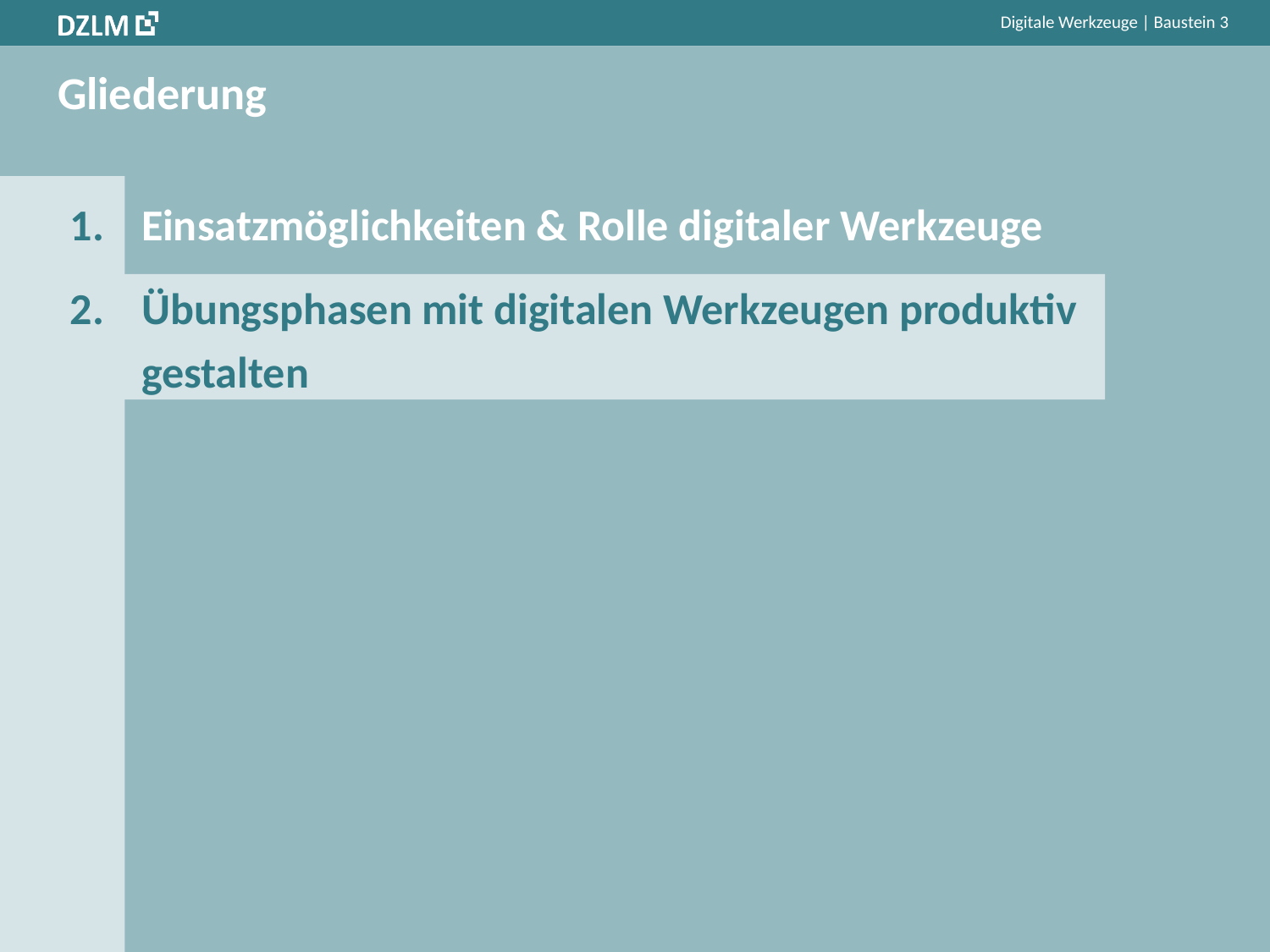

# Gliederung

Einsatzmöglichkeiten & Rolle digitaler Werkzeuge
Übungsphasen mit digitalen Werkzeugen produktiv gestalten